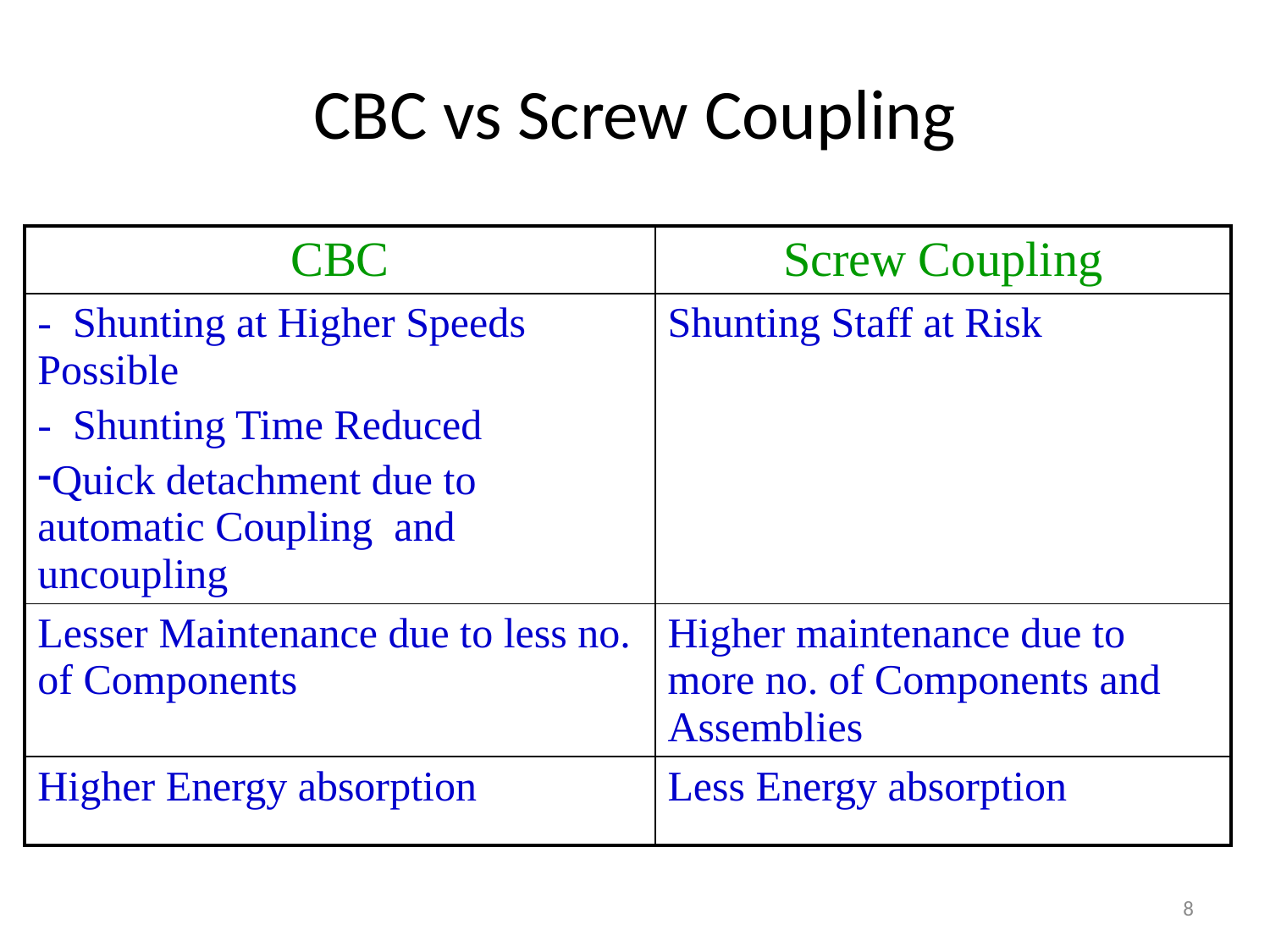

# CBC vs Screw Coupling
| CBC | Screw Coupling |
| --- | --- |
| - Shunting at Higher Speeds Possible - Shunting Time Reduced Quick detachment due to automatic Coupling and uncoupling | Shunting Staff at Risk |
| Lesser Maintenance due to less no. of Components | Higher maintenance due to more no. of Components and Assemblies |
| Higher Energy absorption | Less Energy absorption |
8